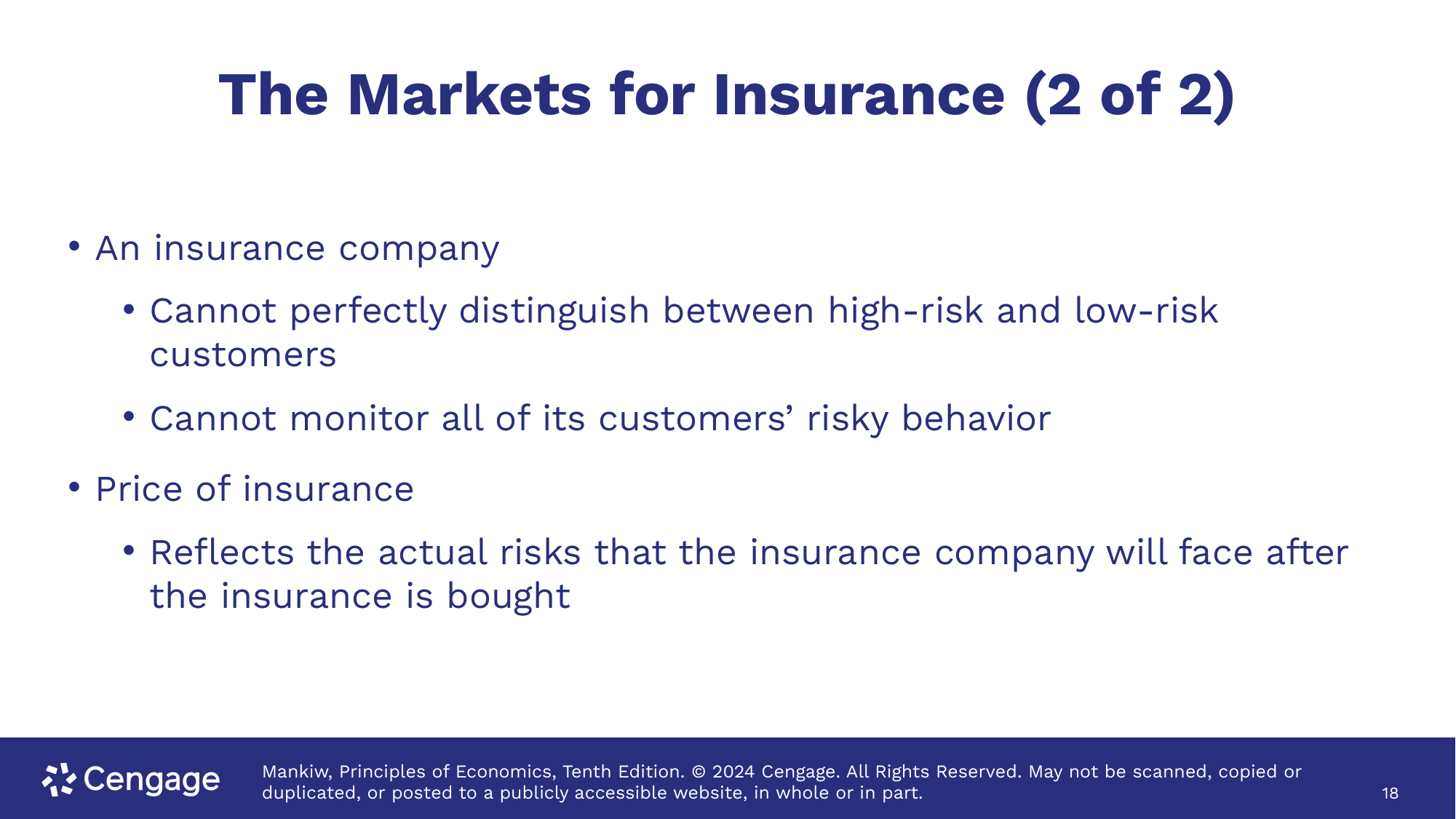

# The Markets for Insurance (2 of 2)
An insurance company
Cannot perfectly distinguish between high-risk and low-risk customers
Cannot monitor all of its customers’ risky behavior
Price of insurance
Reflects the actual risks that the insurance company will face after the insurance is bought